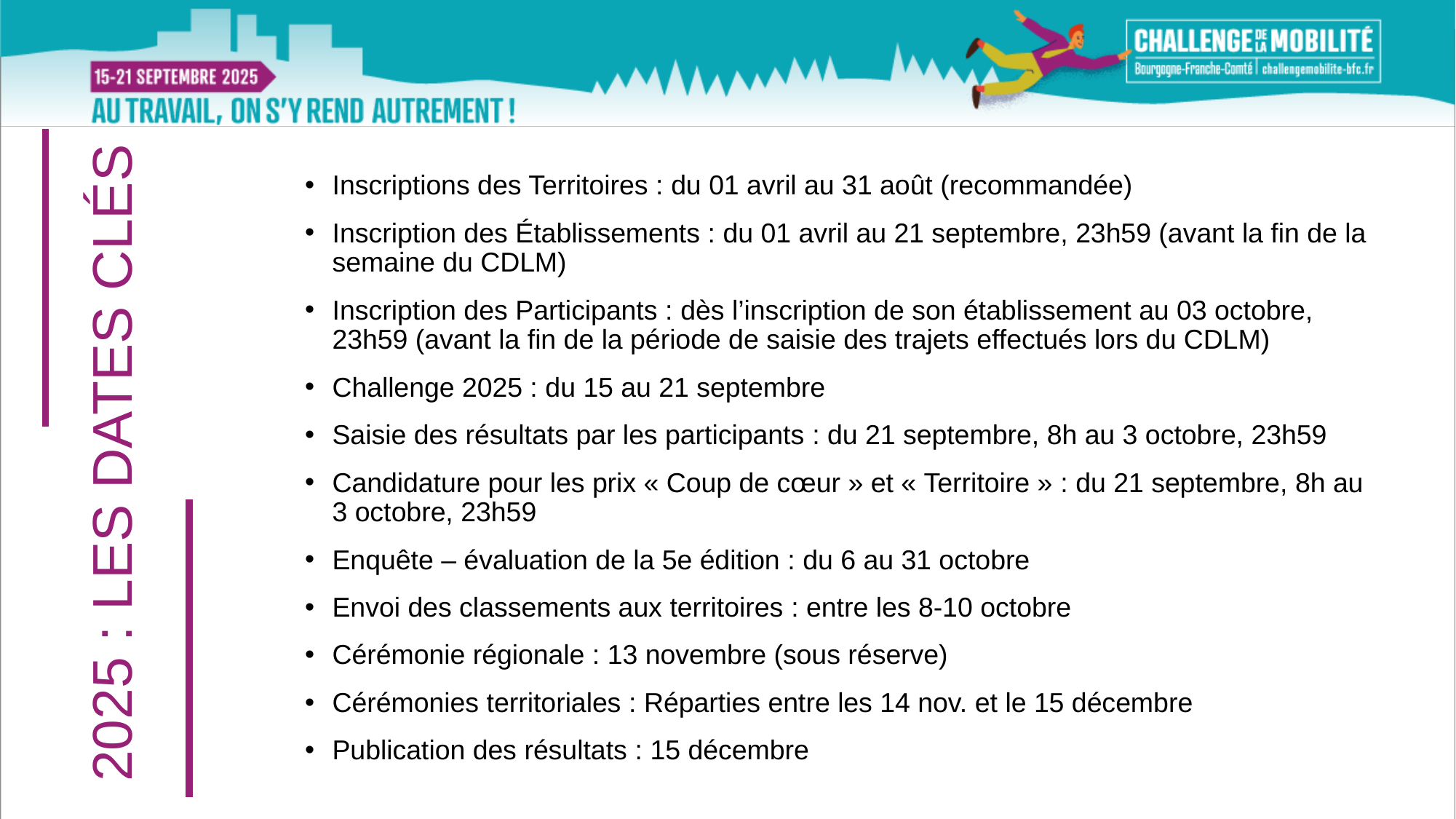

Inscriptions des Territoires : du 01 avril au 31 août (recommandée)
Inscription des Établissements : du 01 avril au 21 septembre, 23h59 (avant la fin de la semaine du CDLM)
Inscription des Participants : dès l’inscription de son établissement au 03 octobre, 23h59 (avant la fin de la période de saisie des trajets effectués lors du CDLM)
Challenge 2025 : du 15 au 21 septembre
Saisie des résultats par les participants : du 21 septembre, 8h au 3 octobre, 23h59
Candidature pour les prix « Coup de cœur » et « Territoire » : du 21 septembre, 8h au 3 octobre, 23h59
Enquête – évaluation de la 5e édition : du 6 au 31 octobre
Envoi des classements aux territoires : entre les 8-10 octobre
Cérémonie régionale : 13 novembre (sous réserve)
Cérémonies territoriales : Réparties entre les 14 nov. et le 15 décembre
Publication des résultats : 15 décembre

2025 : Les dates clés